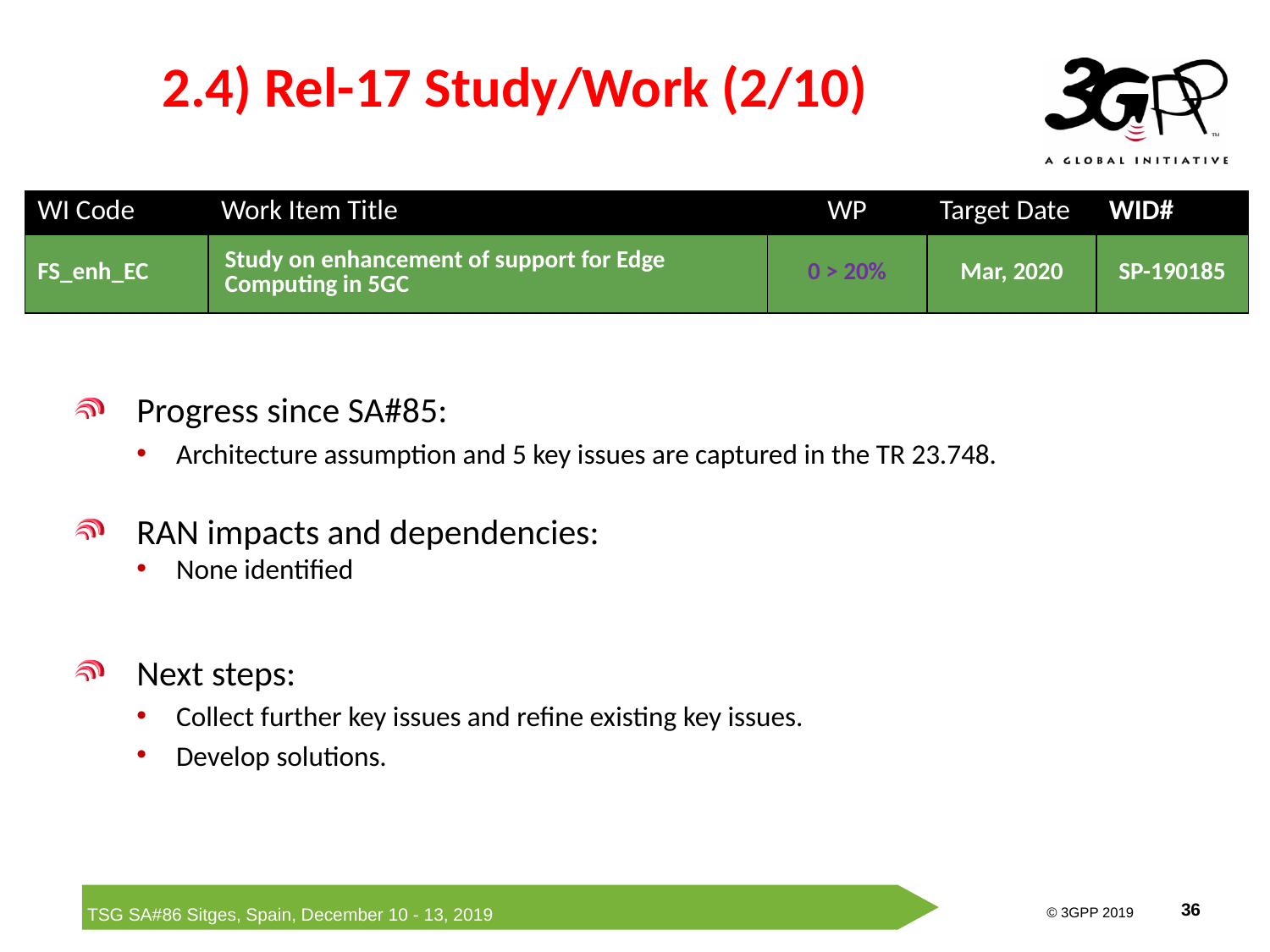

2.4) Rel-17 Study/Work (2/10)
| WI Code | Work Item Title | WP | Target Date | WID# |
| --- | --- | --- | --- | --- |
| FS\_enh\_EC | Study on enhancement of support for Edge Computing in 5GC | 0 > 20% | Mar, 2020 | SP-190185 |
Progress since SA#85:
Architecture assumption and 5 key issues are captured in the TR 23.748.

RAN impacts and dependencies:
None identified

Next steps:
Collect further key issues and refine existing key issues.
Develop solutions.